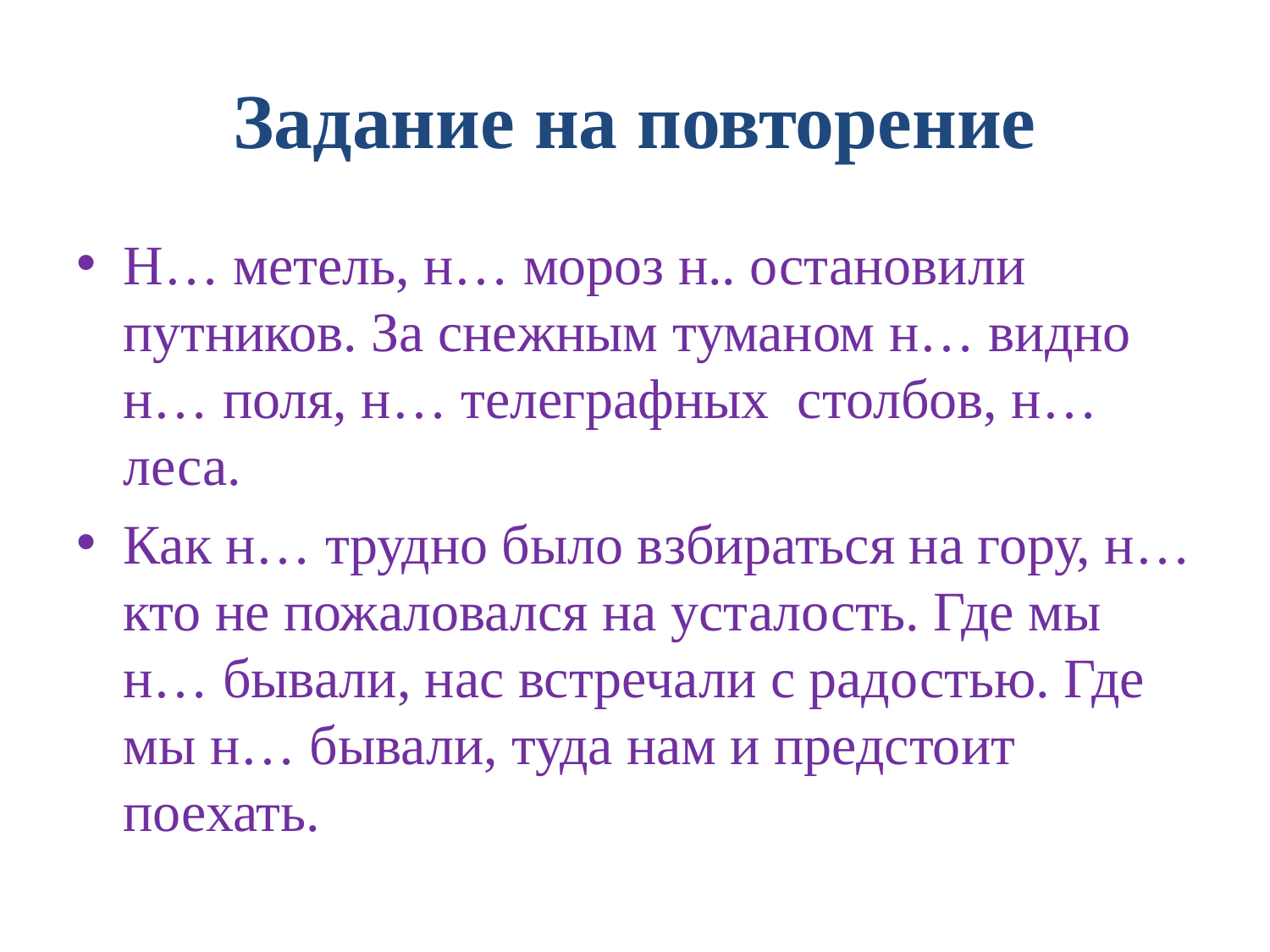

# Задание на повторение
Н… метель, н… мороз н.. остановили путников. За снежным туманом н… видно н… поля, н… телеграфных  столбов, н… леса.
Как н… трудно было взбираться на гору, н…кто не пожаловался на усталость. Где мы н… бывали, нас встречали с радостью. Где мы н… бывали, туда нам и предстоит поехать.